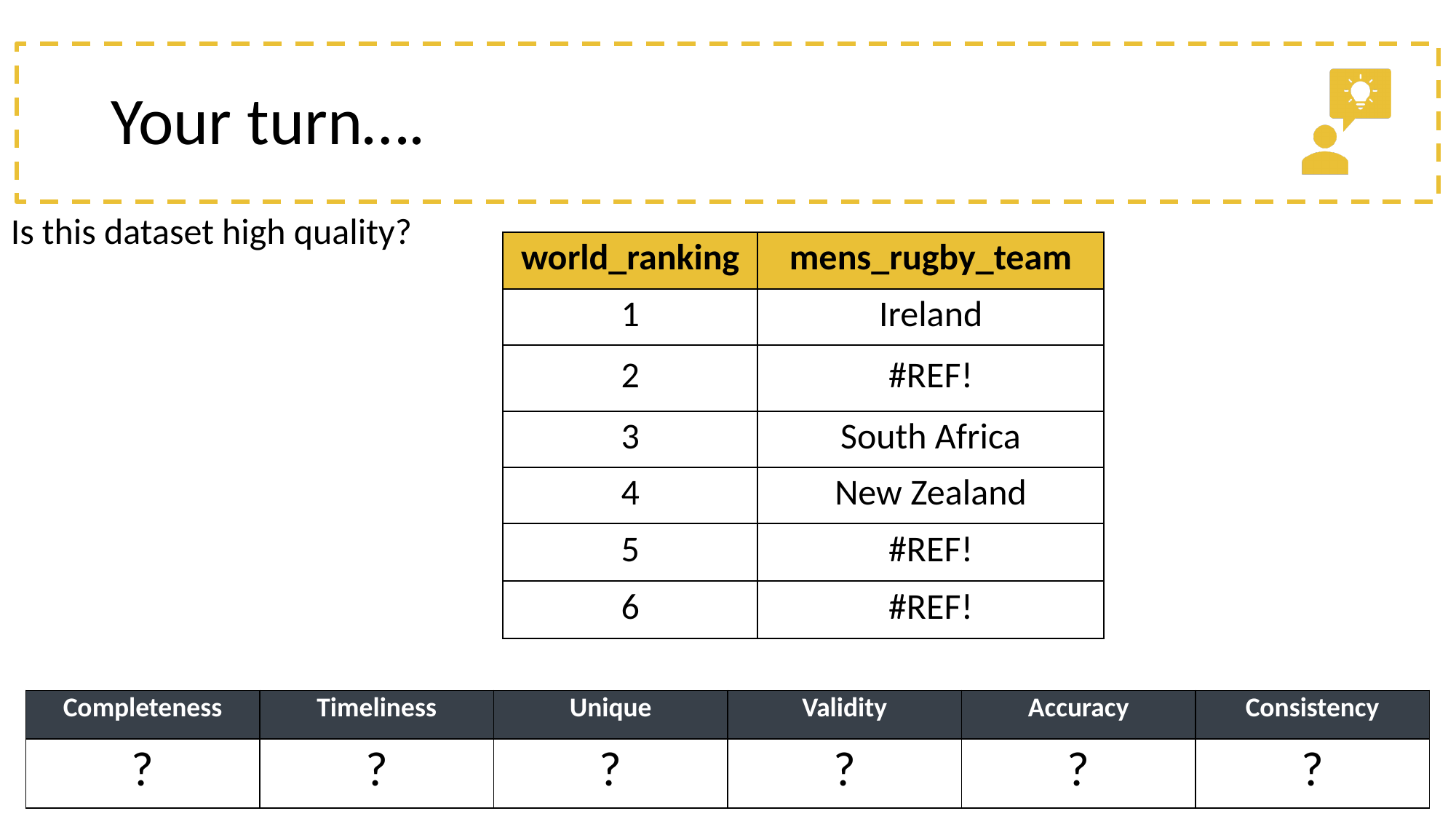

# Your turn….
Is this dataset high quality?
| world\_ranking | mens\_rugby\_team |
| --- | --- |
| 1 | Ireland |
| 2 | #REF! |
| 3 | South Africa |
| 4 | New Zealand |
| 5 | #REF! |
| 6 | #REF! |
| Completeness | Timeliness | Unique | Validity | Accuracy | Consistency |
| --- | --- | --- | --- | --- | --- |
| ? | ? | ? | ? | ? | ? |